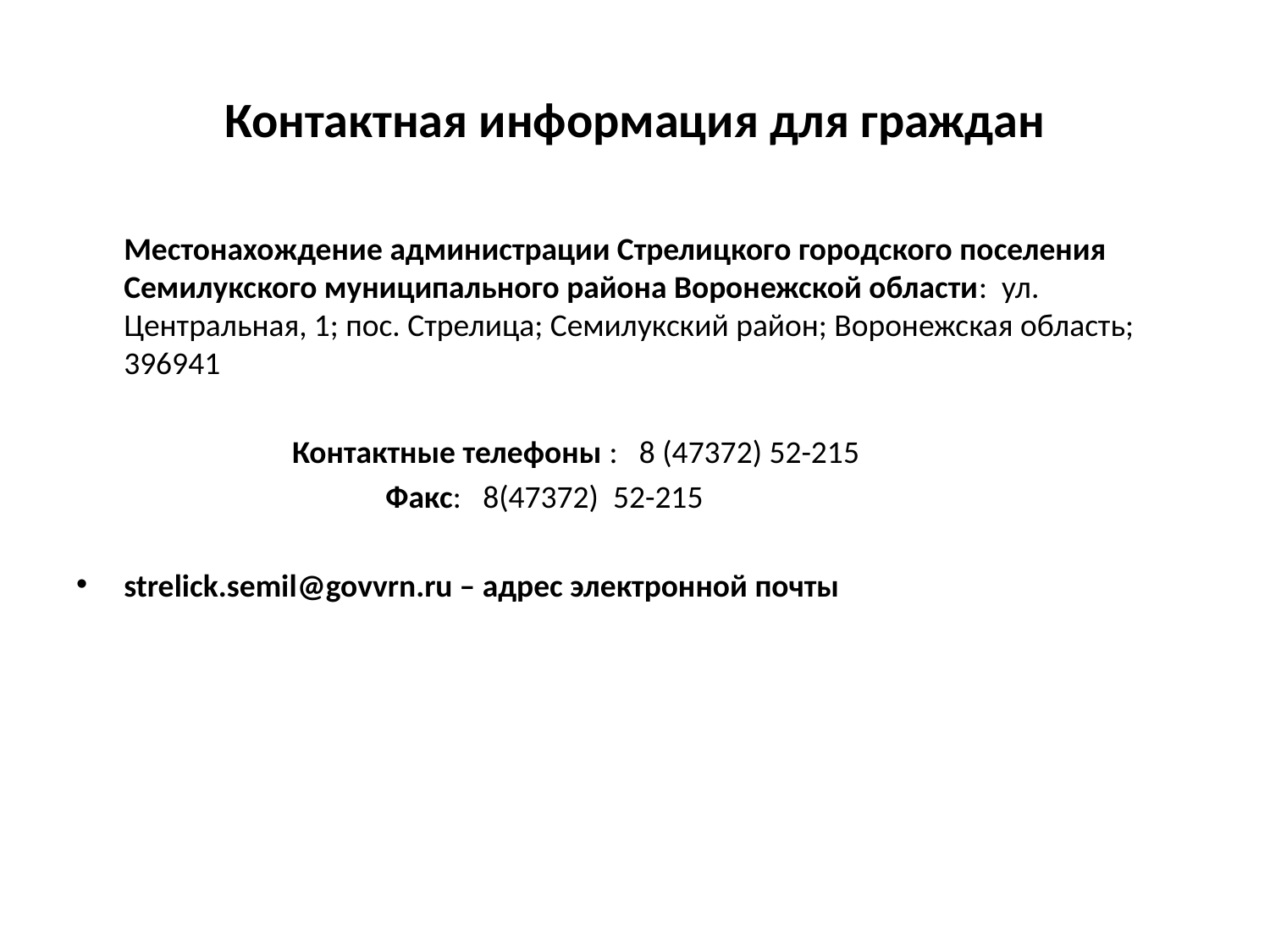

# Контактная информация для граждан
	Местонахождение администрации Стрелицкого городского поселения Семилукского муниципального района Воронежской области:  ул. Центральная, 1; пос. Стрелица; Семилукский район; Воронежская область; 396941

                              Контактные телефоны :   8 (47372) 52-215
                                           Факс:   8(47372)  52-215

strelick.semil@govvrn.ru – адрес электронной почты